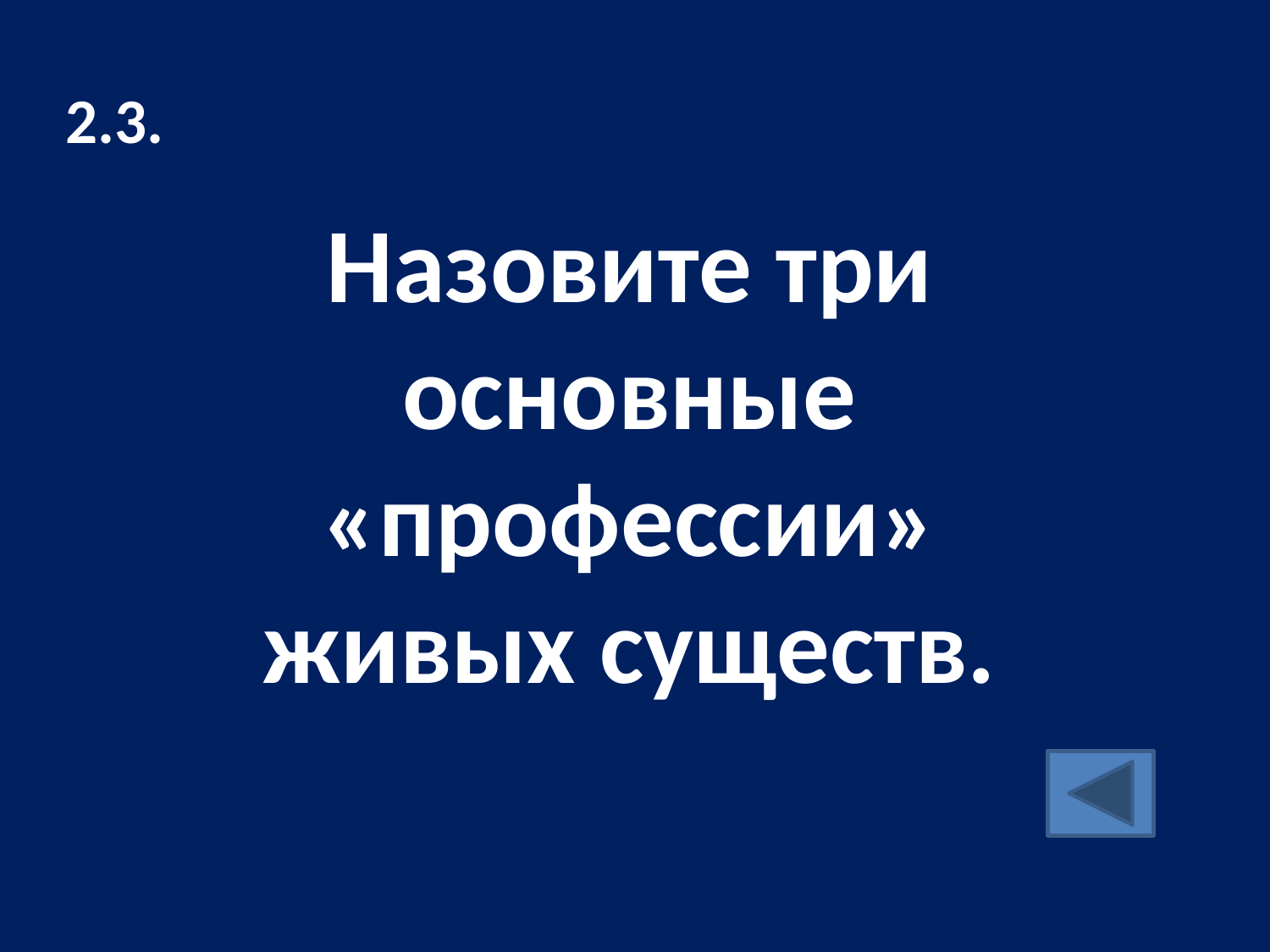

2.3.
Назовите три основные «профессии» живых существ.